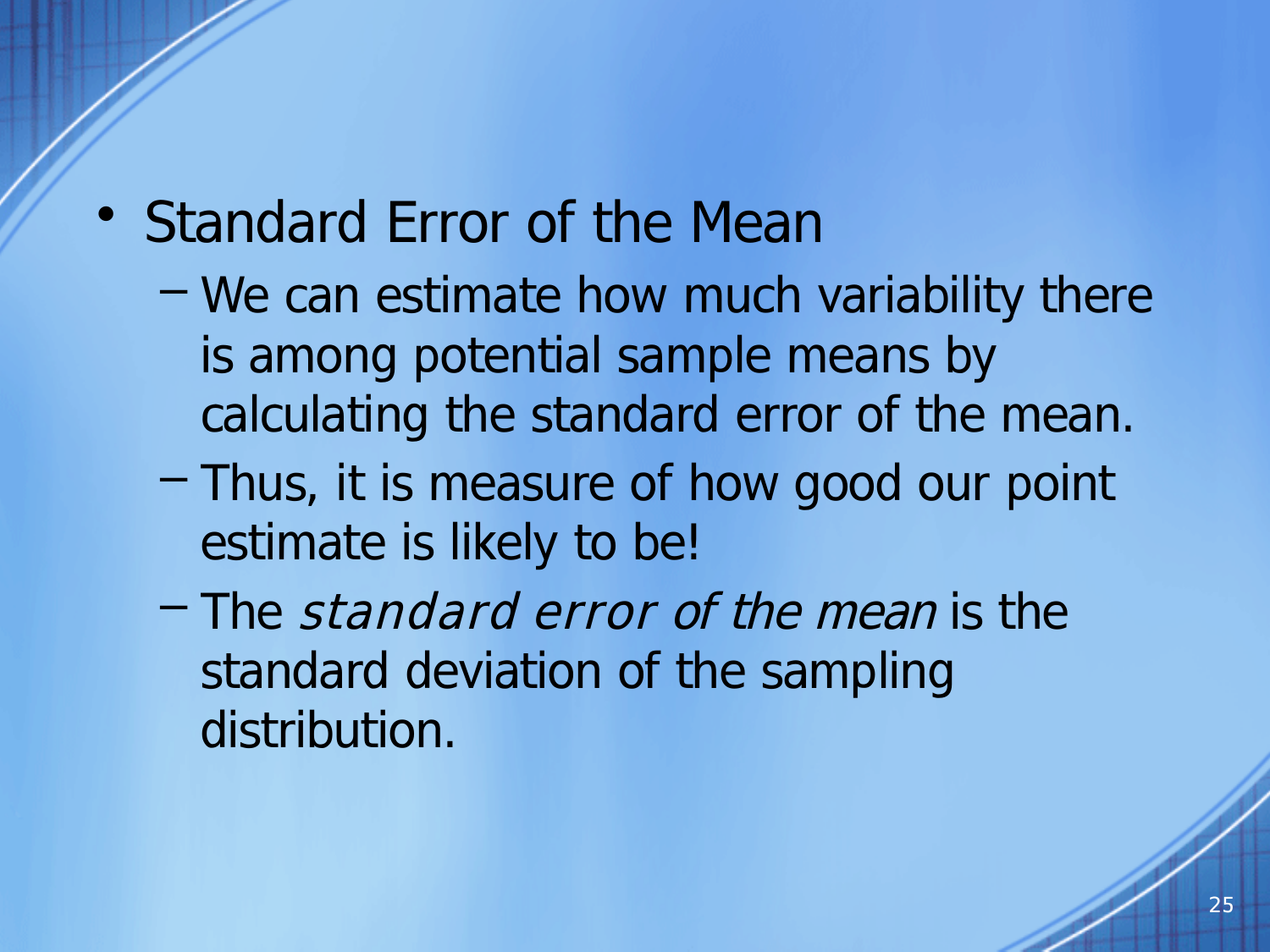

Standard Error of the Mean
We can estimate how much variability there is among potential sample means by calculating the standard error of the mean.
Thus, it is measure of how good our point estimate is likely to be!
The standard error of the mean is the standard deviation of the sampling distribution.

25